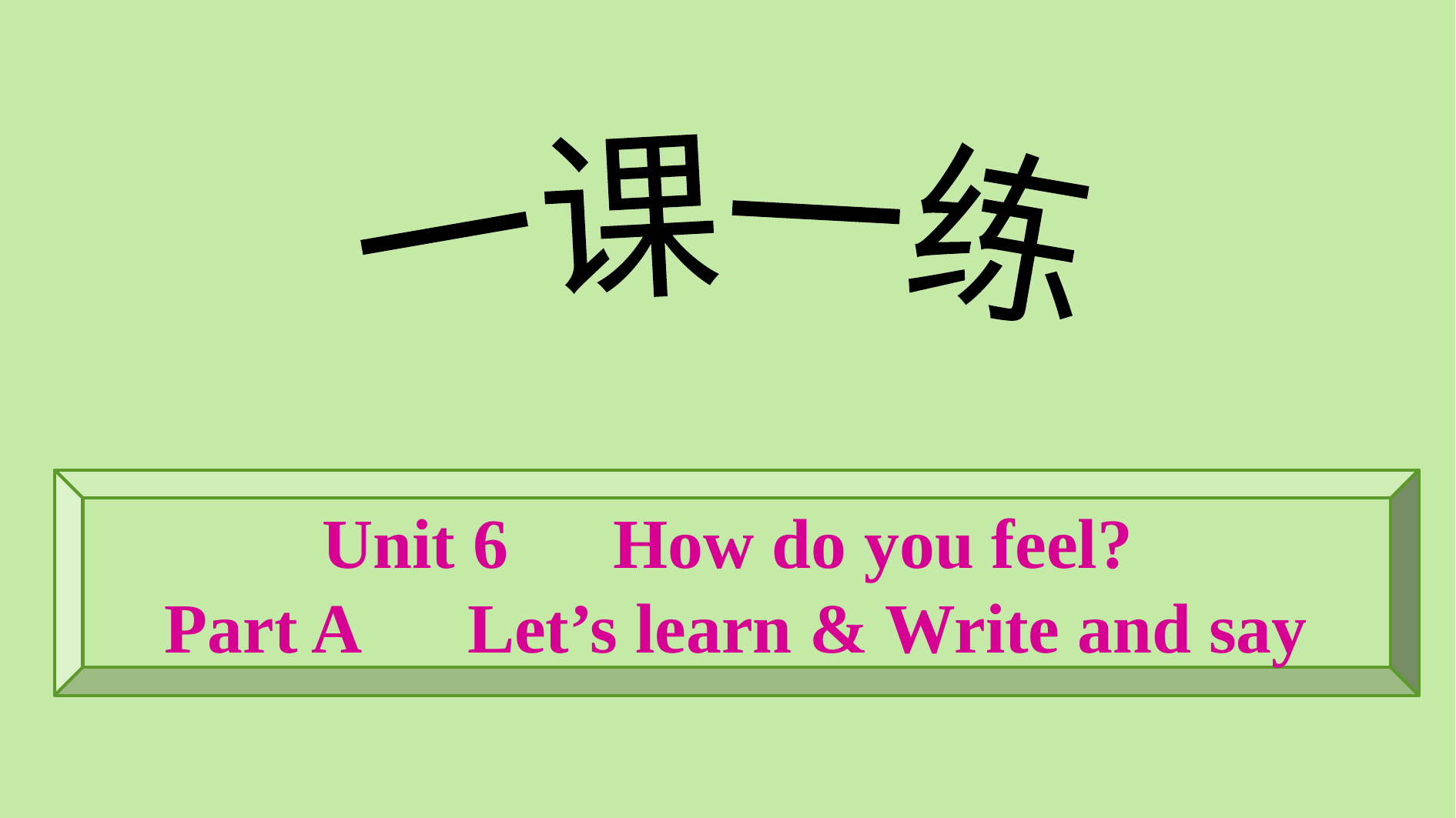

Unit 6　How do you feel?
Part A　Let’s learn & Write and say